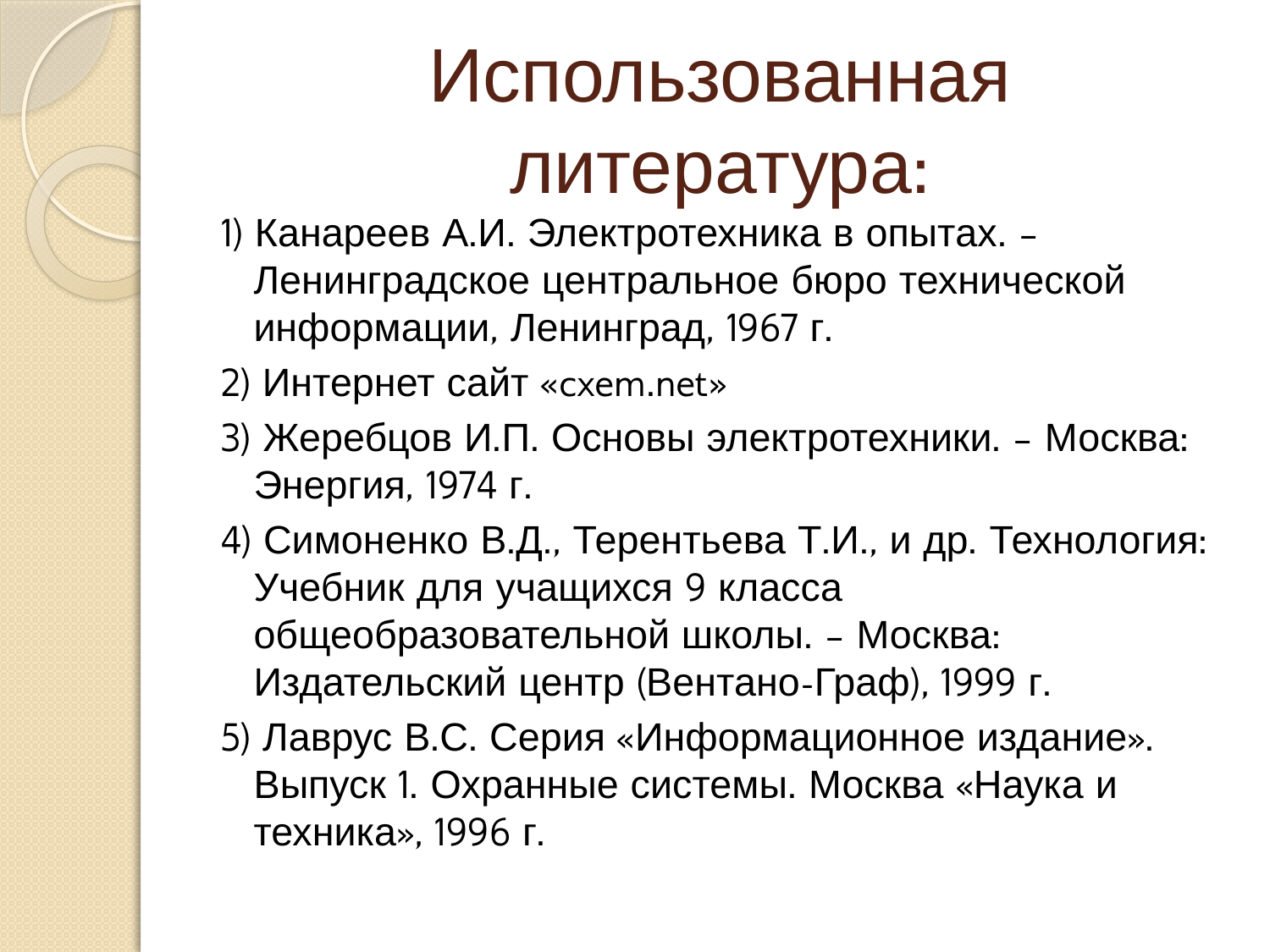

# Использованная литература:
1) Канареев А.И. Электротехника в опытах. –Ленинградское центральное бюро технической информации, Ленинград, 1967 г.
2) Интернет сайт «cxem.net»
3) Жеребцов И.П. Основы электротехники. – Москва: Энергия, 1974 г.
4) Симоненко В.Д., Терентьева Т.И., и др. Технология: Учебник для учащихся 9 класса общеобразовательной школы. – Москва: Издательский центр (Вентано-Граф), 1999 г.
5) Лаврус В.С. Серия «Информационное издание». Выпуск 1. Охранные системы. Москва «Наука и техника», 1996 г.